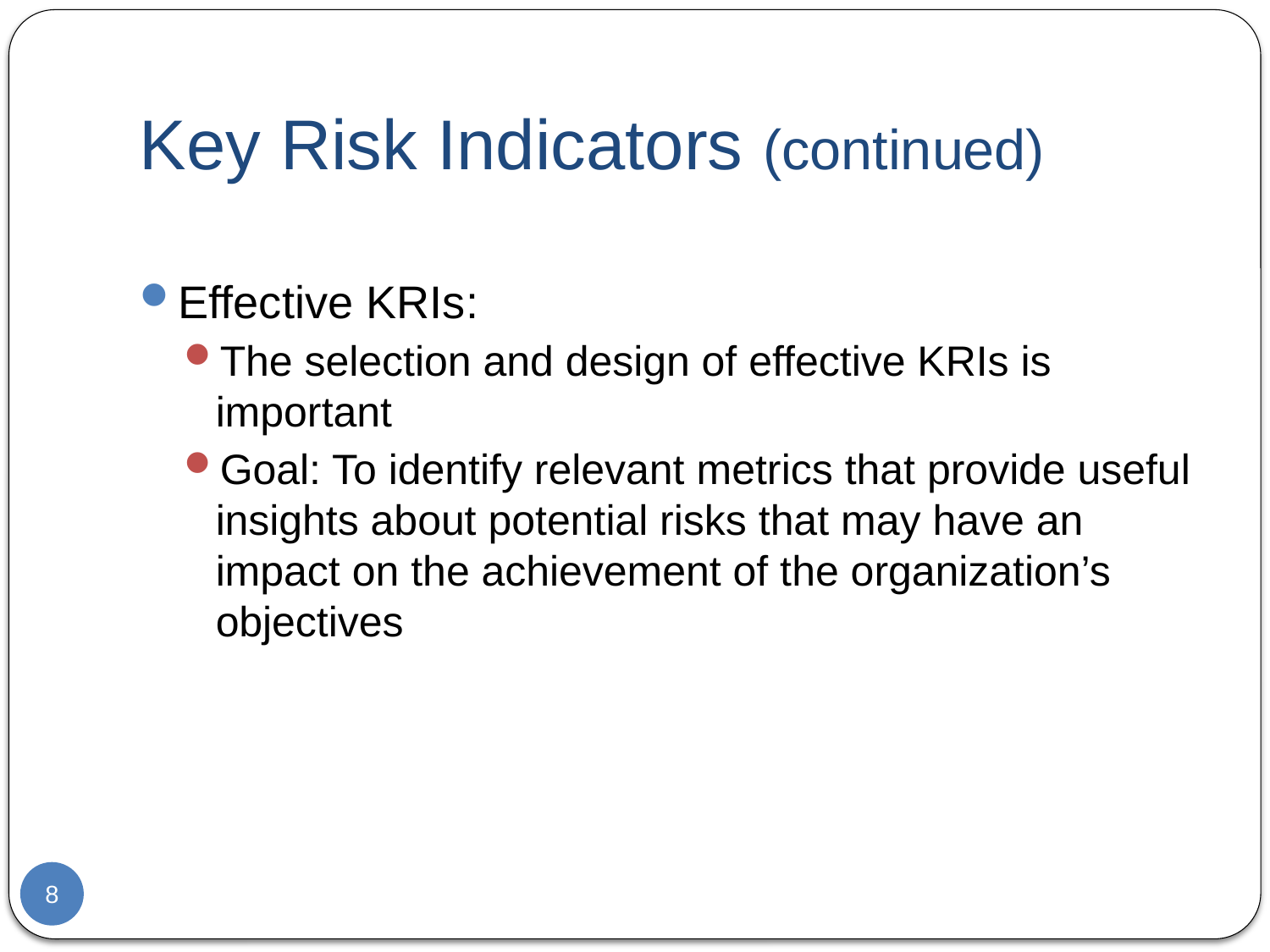

# Key Risk Indicators (continued)

Effective KRIs:
The selection and design of effective KRIs is important
Goal: To identify relevant metrics that provide useful insights about potential risks that may have an impact on the achievement of the organization’s objectives
8